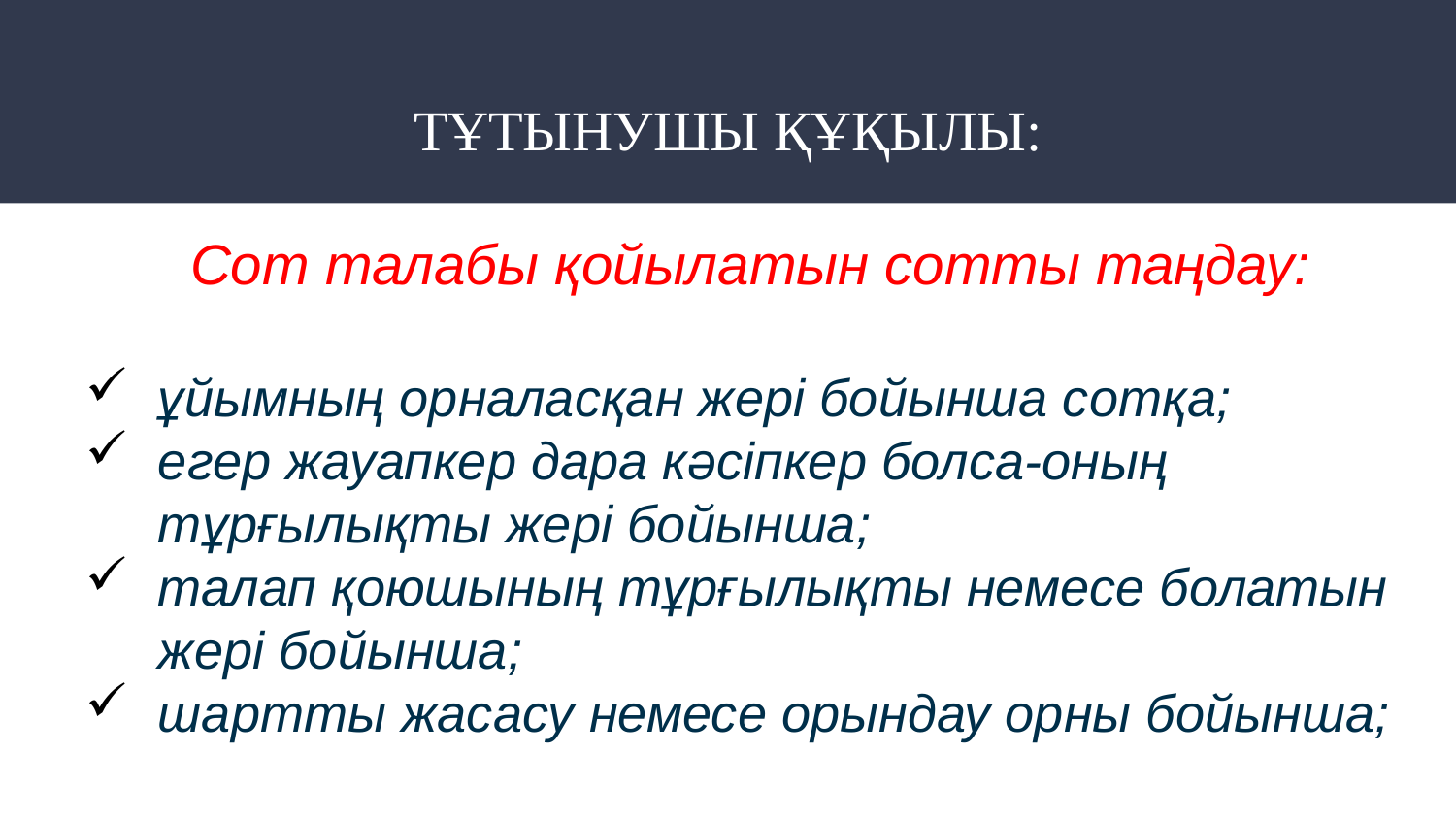

# ТҰТЫНУШЫ ҚҰҚЫЛЫ:
Сот талабы қойылатын сотты таңдау:

ұйымның орналасқан жері бойынша сотқа;
егер жауапкер дара кәсіпкер болса-оның тұрғылықты жері бойынша;
талап қоюшының тұрғылықты немесе болатын жері бойынша;
шартты жасасу немесе орындау орны бойынша;